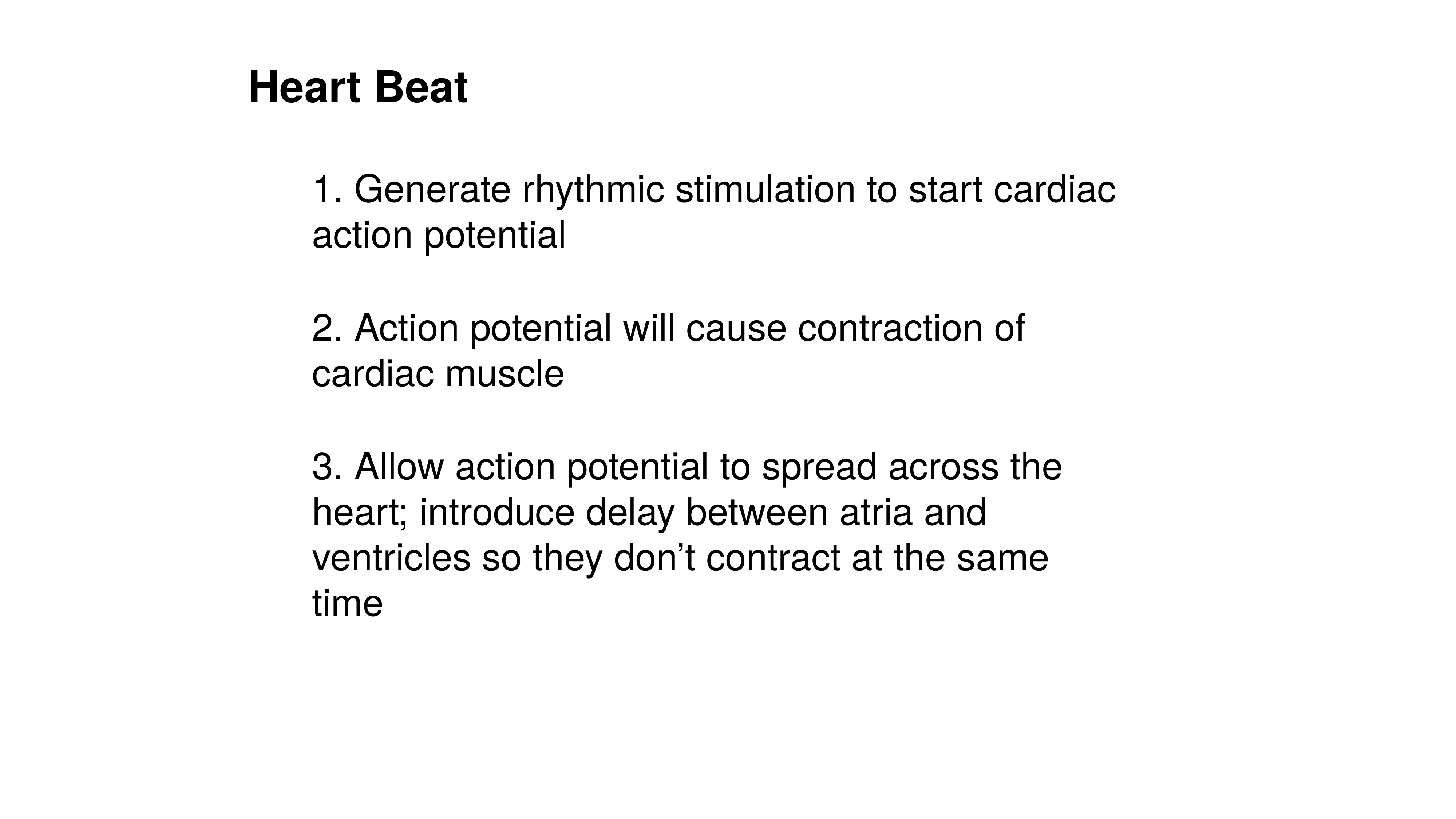

Heart Beat
1. Generate rhythmic stimulation to start cardiac action potential
2. Action potential will cause contraction of cardiac muscle
3. Allow action potential to spread across the heart; introduce delay between atria and ventricles so they don’t contract at the same time